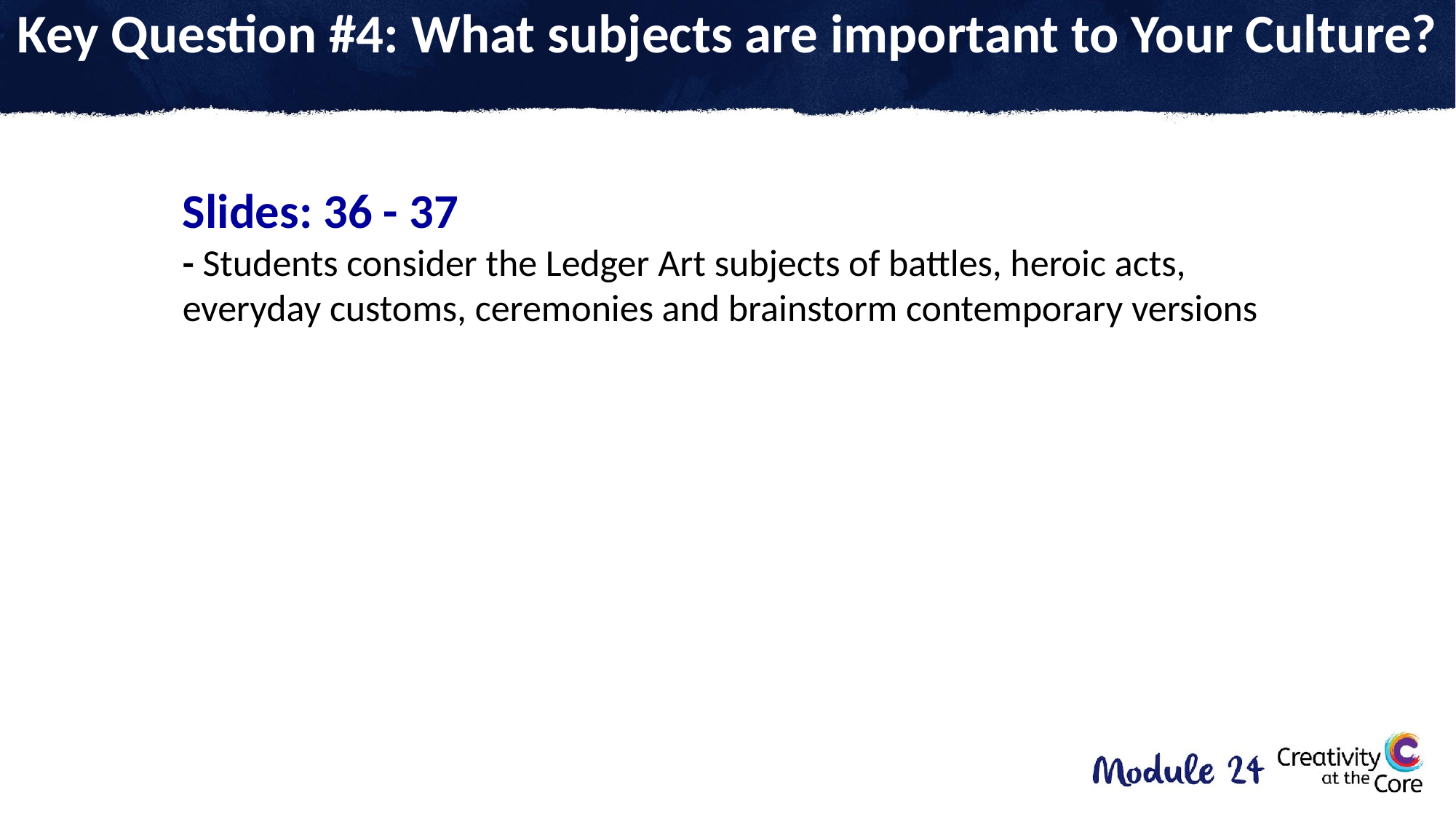

# Key Question #4: What subjects are important to Your Culture?
Slides: 36 - 37
- Students consider the Ledger Art subjects of battles, heroic acts, everyday customs, ceremonies and brainstorm contemporary versions